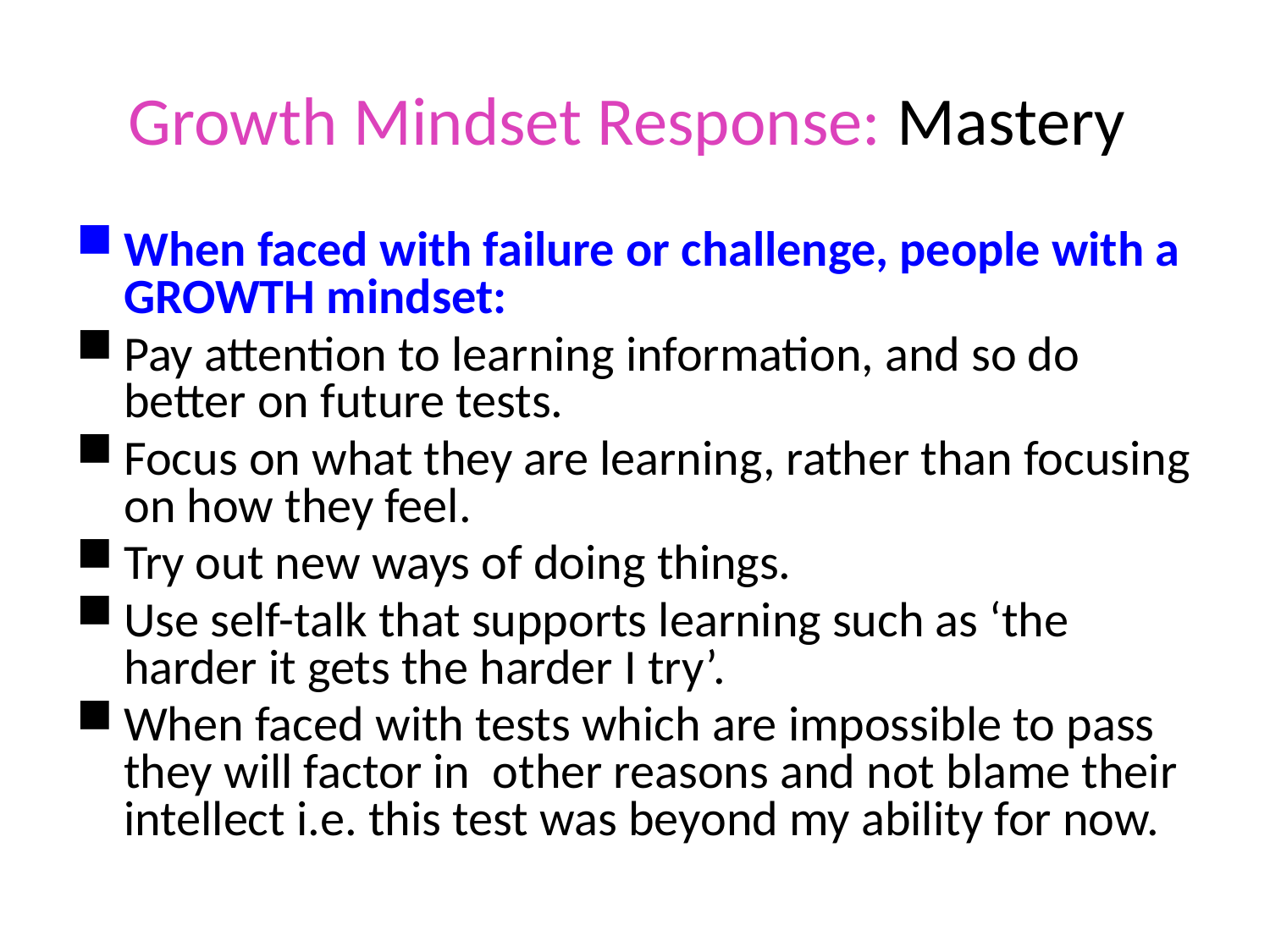

# Growth Mindset Response: Mastery
When faced with failure or challenge, people with a GROWTH mindset:
Pay attention to learning information, and so do better on future tests.
Focus on what they are learning, rather than focusing on how they feel.
Try out new ways of doing things.
Use self-talk that supports learning such as ‘the harder it gets the harder I try’.
When faced with tests which are impossible to pass they will factor in  other reasons and not blame their intellect i.e. this test was beyond my ability for now.